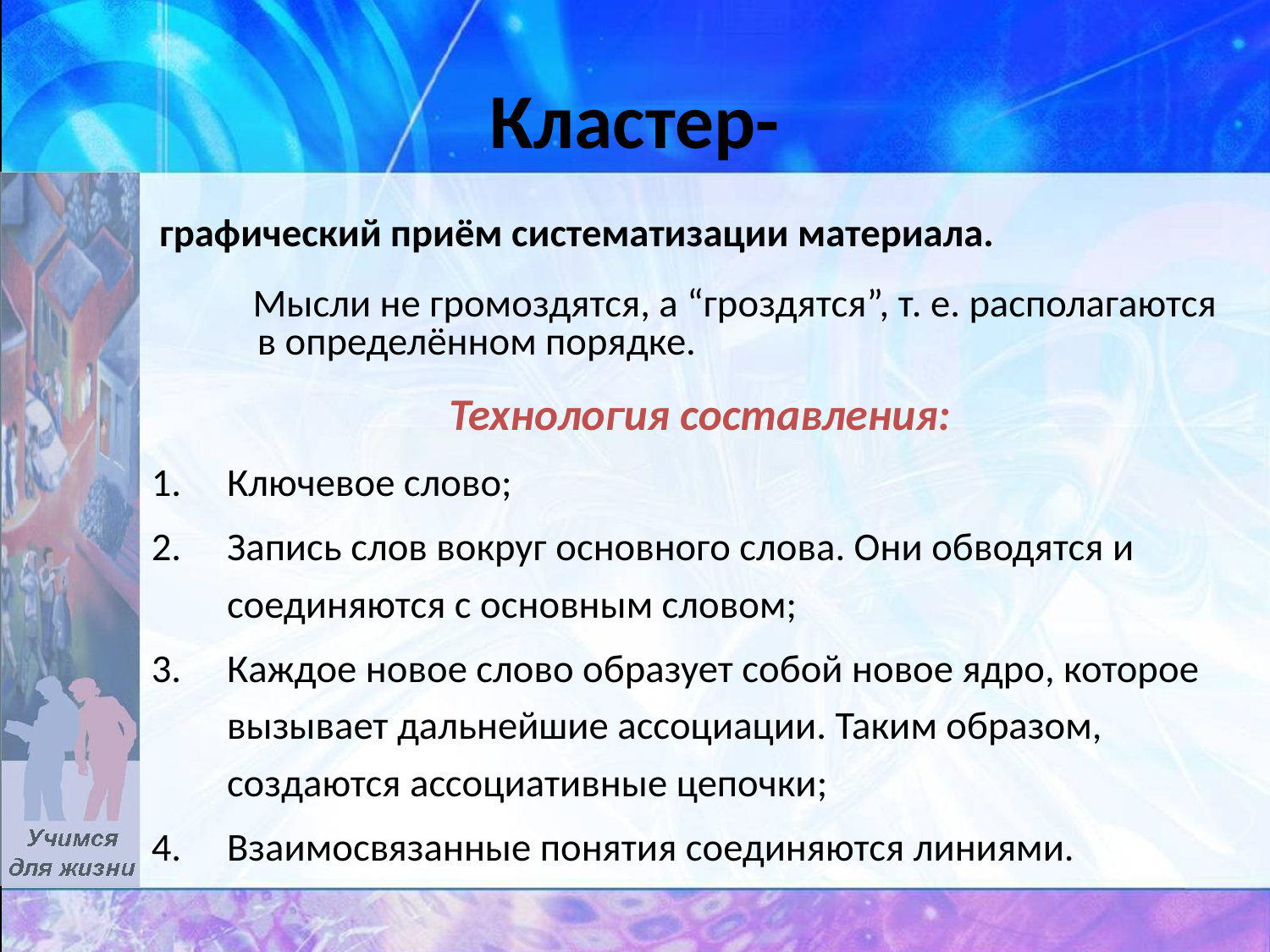

# Кластер-

 графический приём систематизации материала.

        Мысли не громоздятся, а “гроздятся”, т. е. располагаются в определённом порядке.

  Технология составления:
Ключевое слово;
Запись слов вокруг основного слова. Они обводятся и соединяются с основным словом;
Каждое новое слово образует собой новое ядро, которое вызывает дальнейшие ассоциации. Таким образом, создаются ассоциативные цепочки;
Взаимосвязанные понятия соединяются линиями.